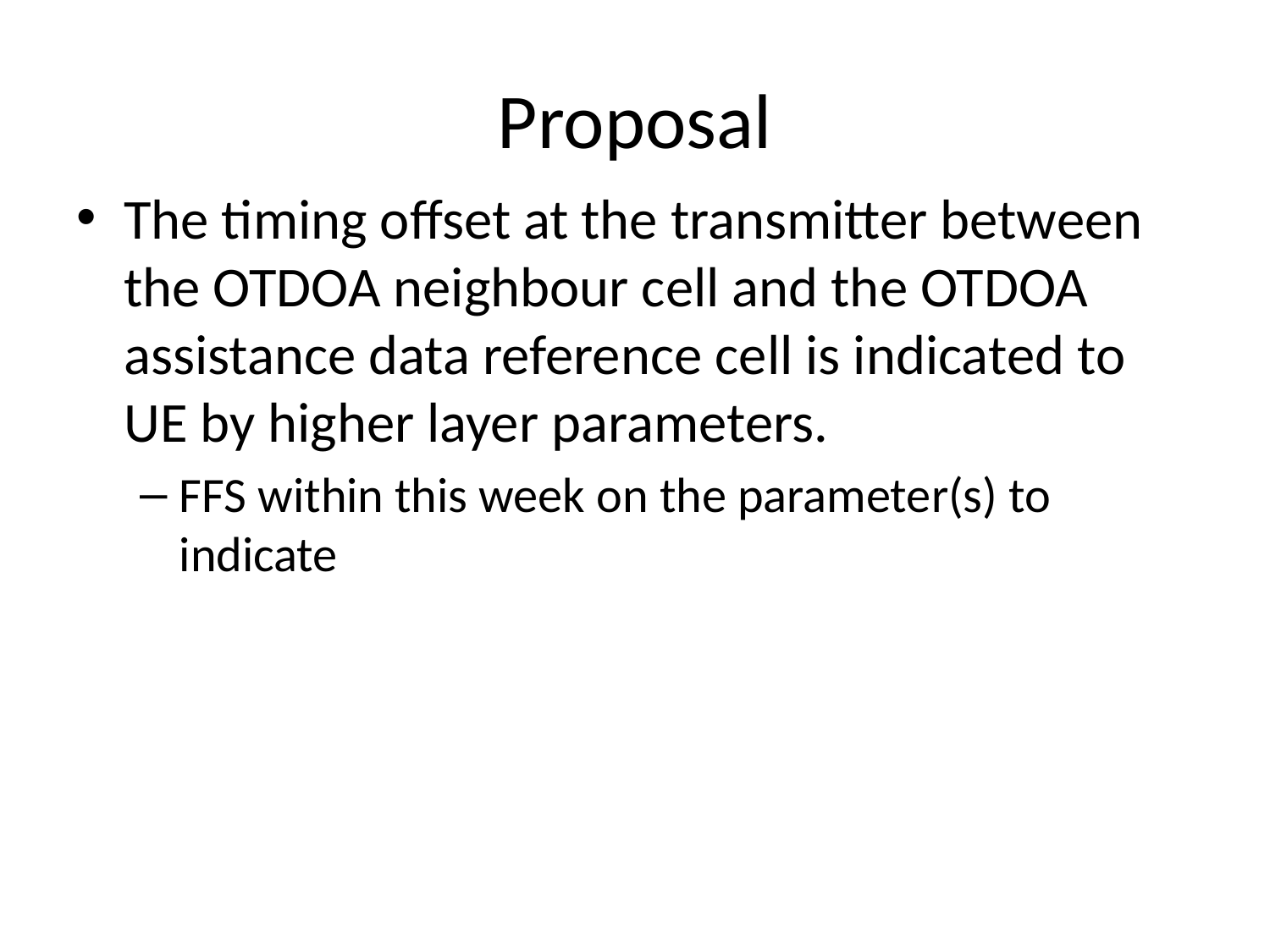

# Proposal
The timing offset at the transmitter between the OTDOA neighbour cell and the OTDOA assistance data reference cell is indicated to UE by higher layer parameters.
FFS within this week on the parameter(s) to indicate